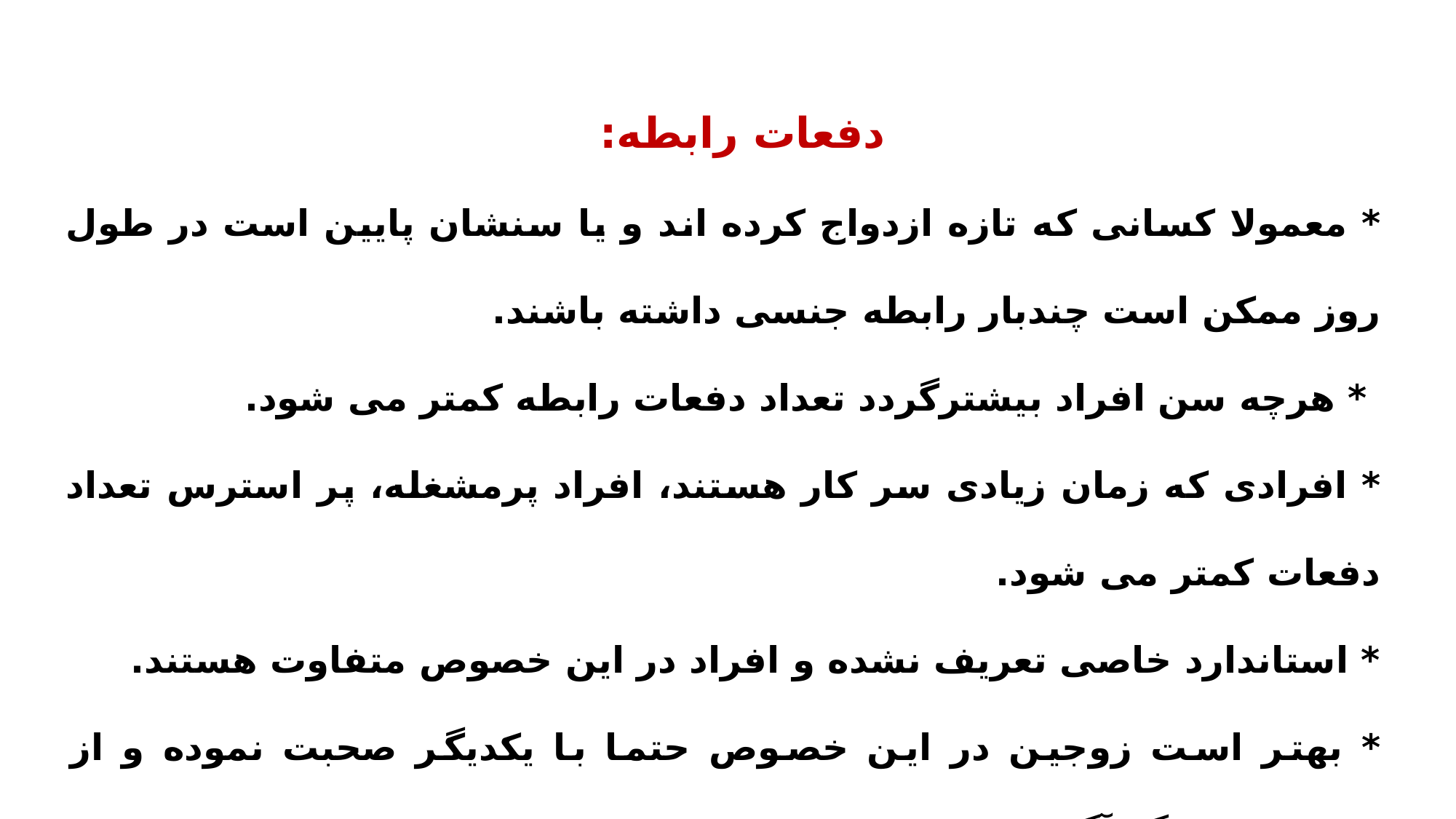

دفعات رابطه:
* معمولا کسانی که تازه ازدواج کرده اند و یا سنشان پایین است در طول روز ممکن است چندبار رابطه جنسی داشته باشند.
 * هرچه سن افراد بیشترگردد تعداد دفعات رابطه کمتر می شود.
* افرادی که زمان زیادی سر کار هستند، افراد پرمشغله، پر استرس تعداد دفعات کمتر می شود.
* استاندارد خاصی تعریف نشده و افراد در این خصوص متفاوت هستند.
* بهتر است زوجین در این خصوص حتما با یکدیگر صحبت نموده و از تمایلات یکدیگر آگاهی داشته باشند.

46